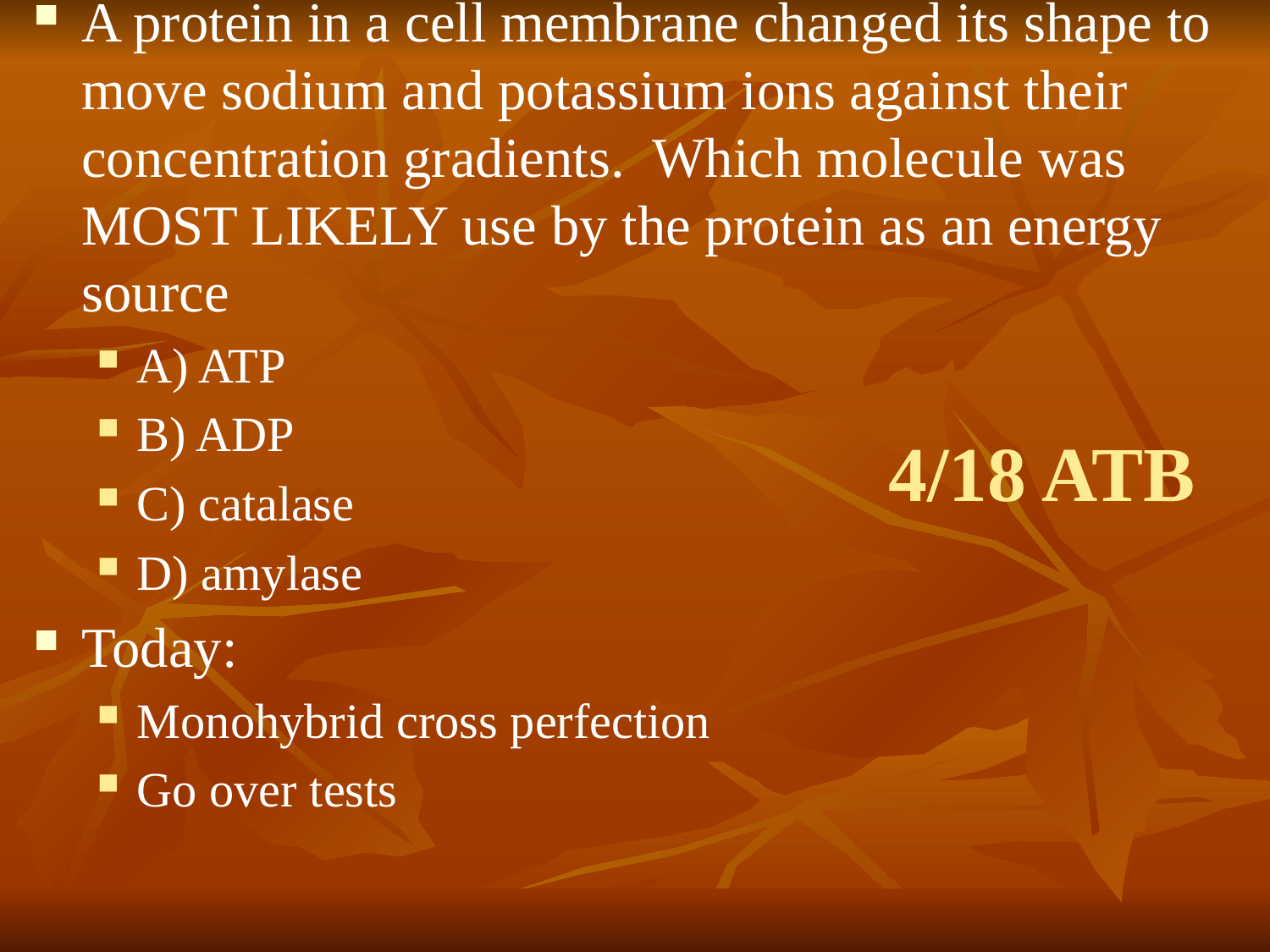

A protein in a cell membrane changed its shape to move sodium and potassium ions against their concentration gradients.  Which molecule was MOST LIKELY use by the protein as an energy source
A) ATP
B) ADP
C) catalase
D) amylase
Today:
Monohybrid cross perfection
Go over tests

# 4/18 ATB